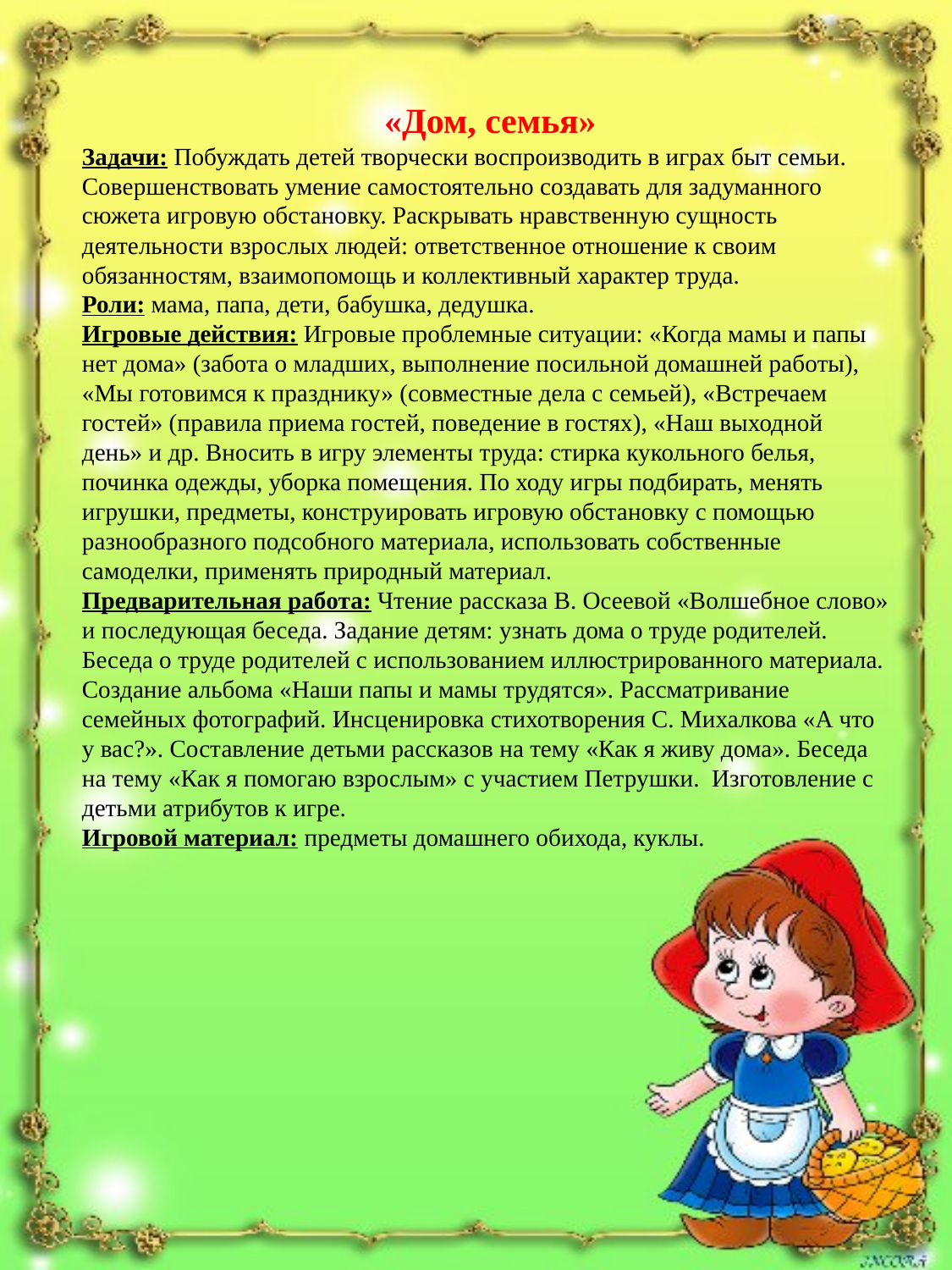

«Дом, семья»
Задачи: Побуждать детей творчески воспроизводить в играх быт семьи. Совершенствовать умение самостоятельно создавать для задуманного сюжета игровую обстановку. Раскрывать нравственную сущность деятельности взрослых людей: ответственное отношение к своим обязанностям, взаимопомощь и коллективный характер труда.
Роли: мама, папа, дети, бабушка, дедушка.
Игровые действия: Игровые проблемные ситуации: «Когда мамы и папы нет дома» (забота о младших, выполнение посильной домашней работы), «Мы готовимся к празднику» (совместные дела с семьей), «Встречаем гостей» (правила приема гостей, поведение в гостях), «Наш выходной день» и др. Вносить в игру элементы труда: стирка кукольного белья, починка одежды, уборка помещения. По ходу игры подбирать, менять игрушки, предметы, конструировать игровую обстановку с помощью разнообразного подсобного материала, использовать собственные самоделки, применять природный материал.
Предварительная работа: Чтение рассказа В. Осеевой «Волшебное слово» и последующая беседа. Задание детям: узнать дома о труде родителей. Беседа о труде родителей с использованием иллюстрированного материала. Создание альбома «Наши папы и мамы трудятся». Рассматривание семейных фотографий. Инсценировка стихотворения С. Михалкова «А что у вас?». Составление детьми рассказов на тему «Как я живу дома». Беседа на тему «Как я помогаю взрослым» с участием Петрушки.  Изготовление с детьми атрибутов к игре.
Игровой материал: предметы домашнего обихода, куклы.